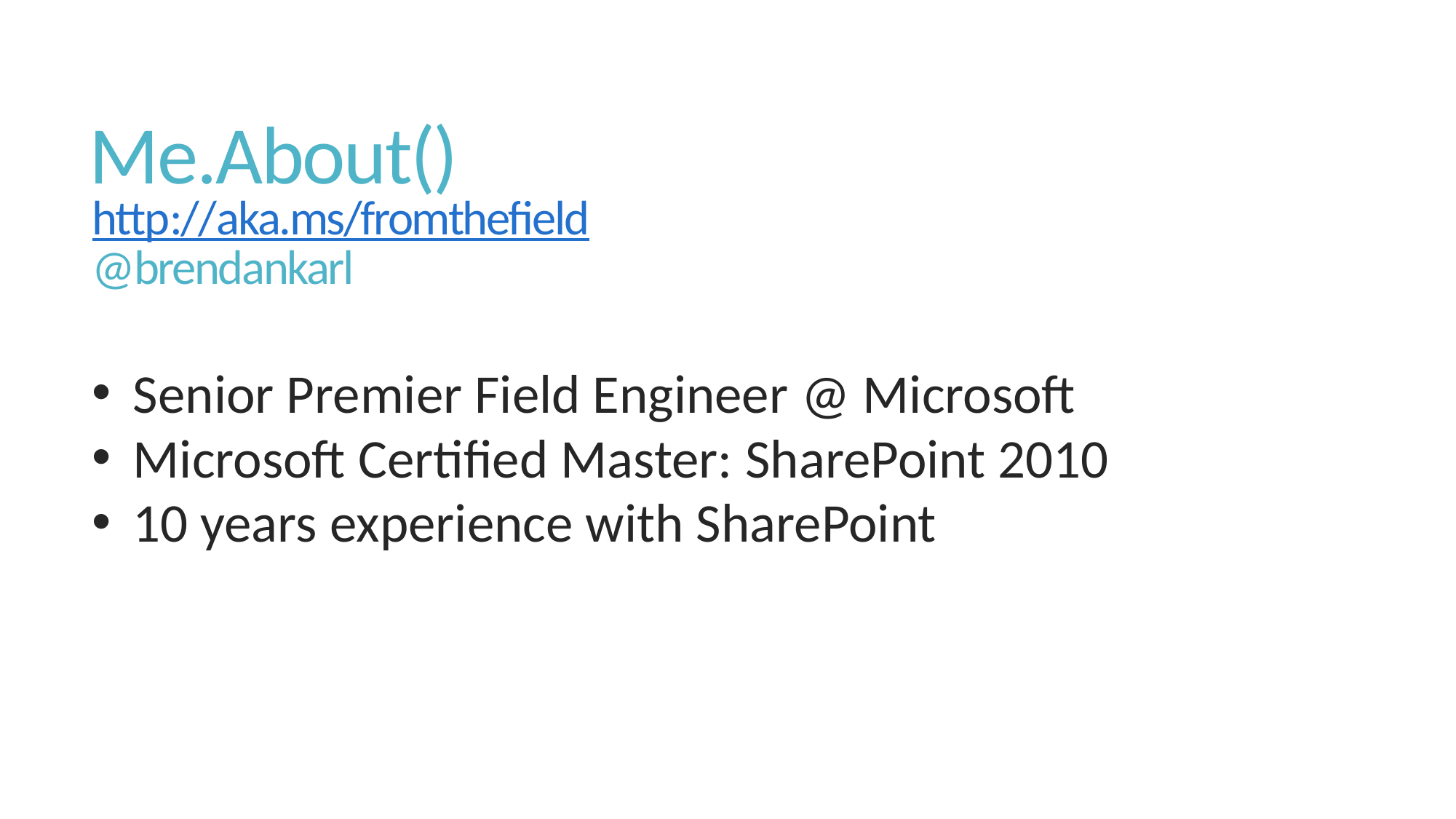

# Me.About()
http://aka.ms/fromthefield
@brendankarl

Senior Premier Field Engineer @ Microsoft
Microsoft Certified Master: SharePoint 2010
10 years experience with SharePoint